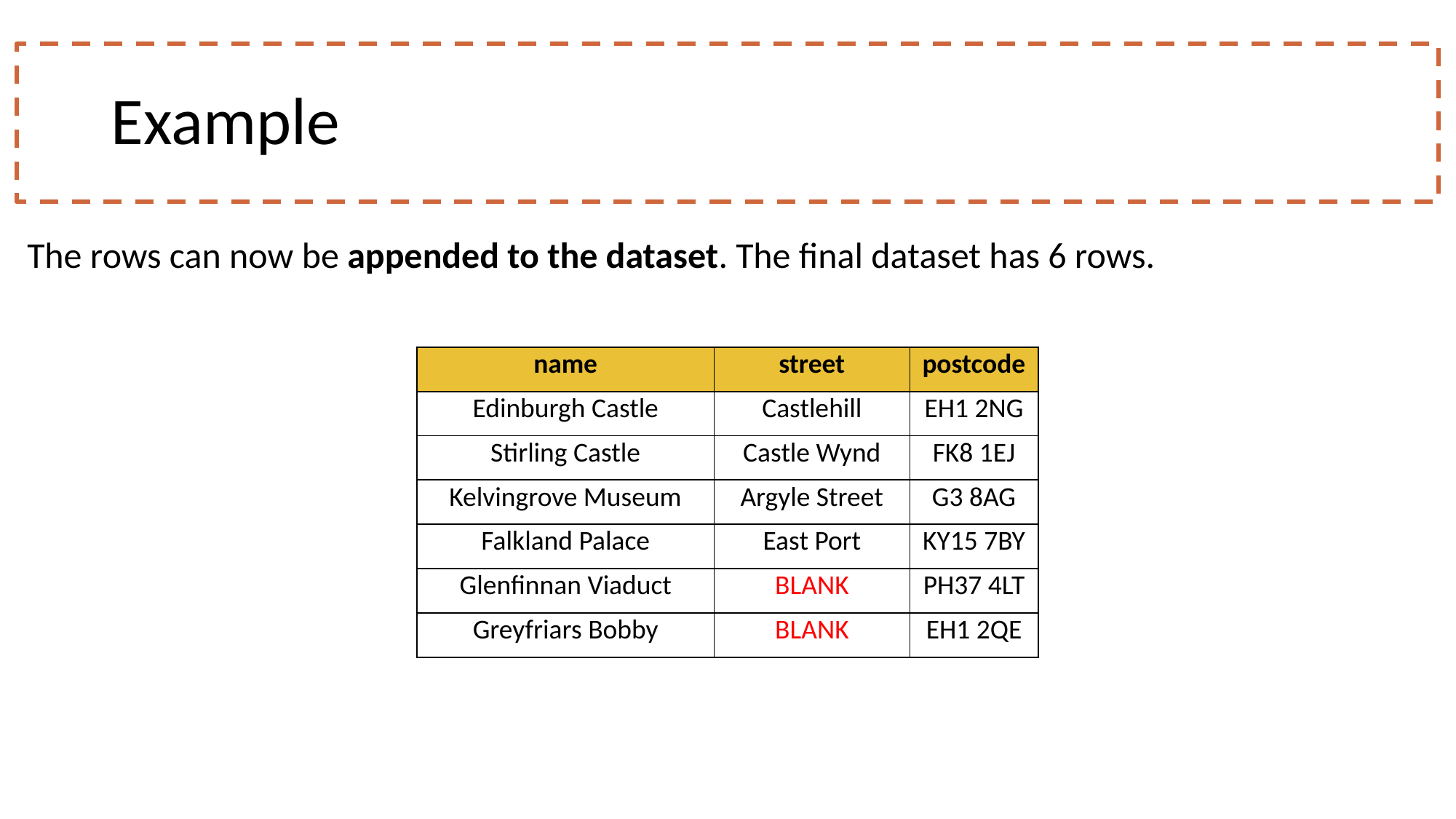

# Example
The rows can now be appended to the dataset. The final dataset has 6 rows.
| name | street | postcode |
| --- | --- | --- |
| Edinburgh Castle | Castlehill | EH1 2NG |
| Stirling Castle | Castle Wynd | FK8 1EJ |
| Kelvingrove Museum | Argyle Street | G3 8AG |
| Falkland Palace | East Port | KY15 7BY |
| Glenfinnan Viaduct | BLANK | PH37 4LT |
| Greyfriars Bobby | BLANK | EH1 2QE |